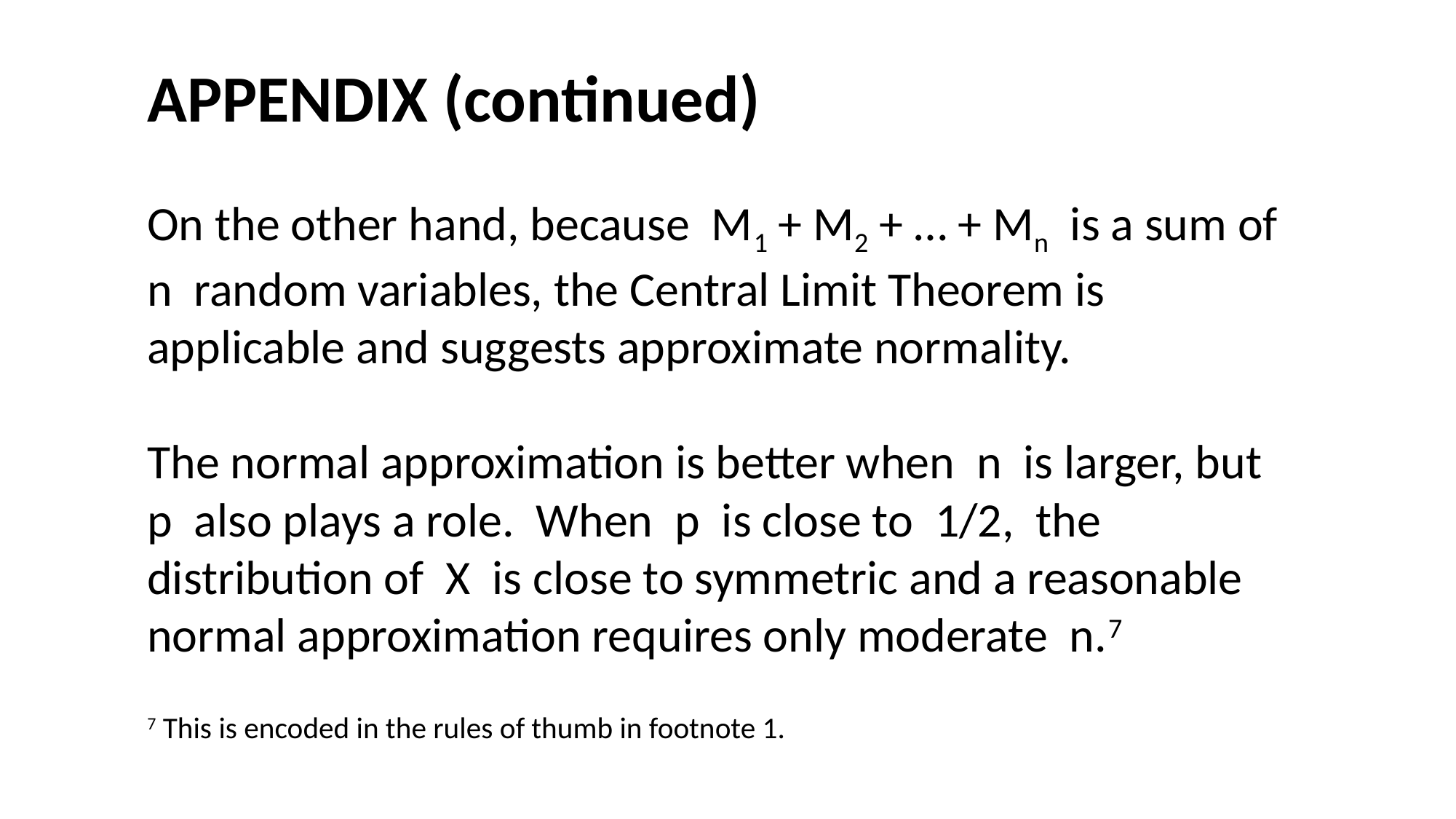

#
APPENDIX (continued)

On the other hand, because  M1 + M2 + … + Mn  is a sum of  n  random variables, the Central Limit Theorem is applicable and suggests approximate normality.

The normal approximation is better when  n  is larger, but  p  also plays a role.  When  p  is close to  1/2,  the distribution of  X  is close to symmetric and a reasonable normal approximation requires only moderate  n.7

7 This is encoded in the rules of thumb in footnote 1.